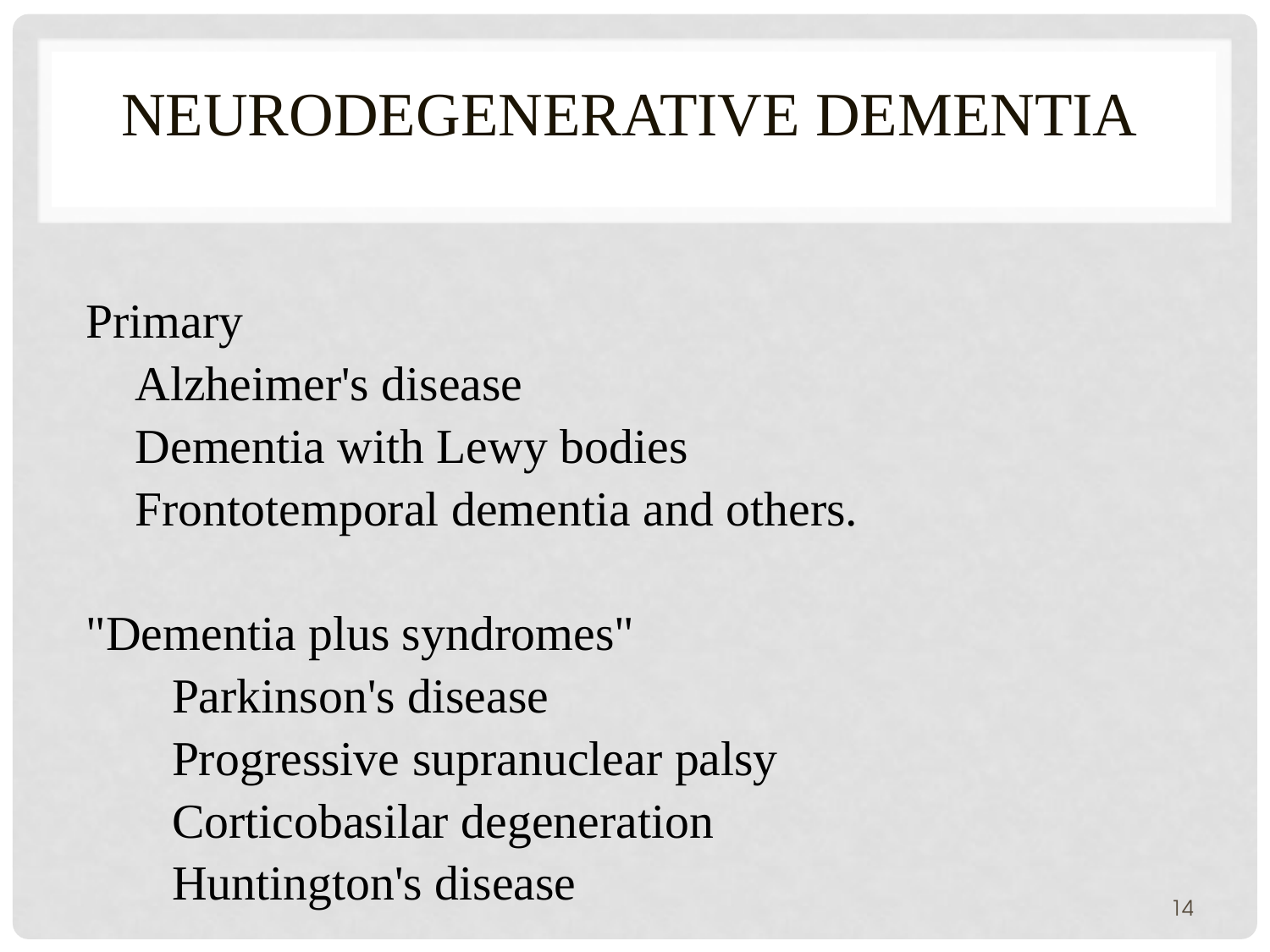

# NEURODEGENERATIVE DEMENTIA
Primary
    Alzheimer's disease
    Dementia with Lewy bodies
    Frontotemporal dementia and others.

"Dementia plus syndromes"
       Parkinson's disease
       Progressive supranuclear palsy
       Corticobasilar degeneration
       Huntington's disease
14